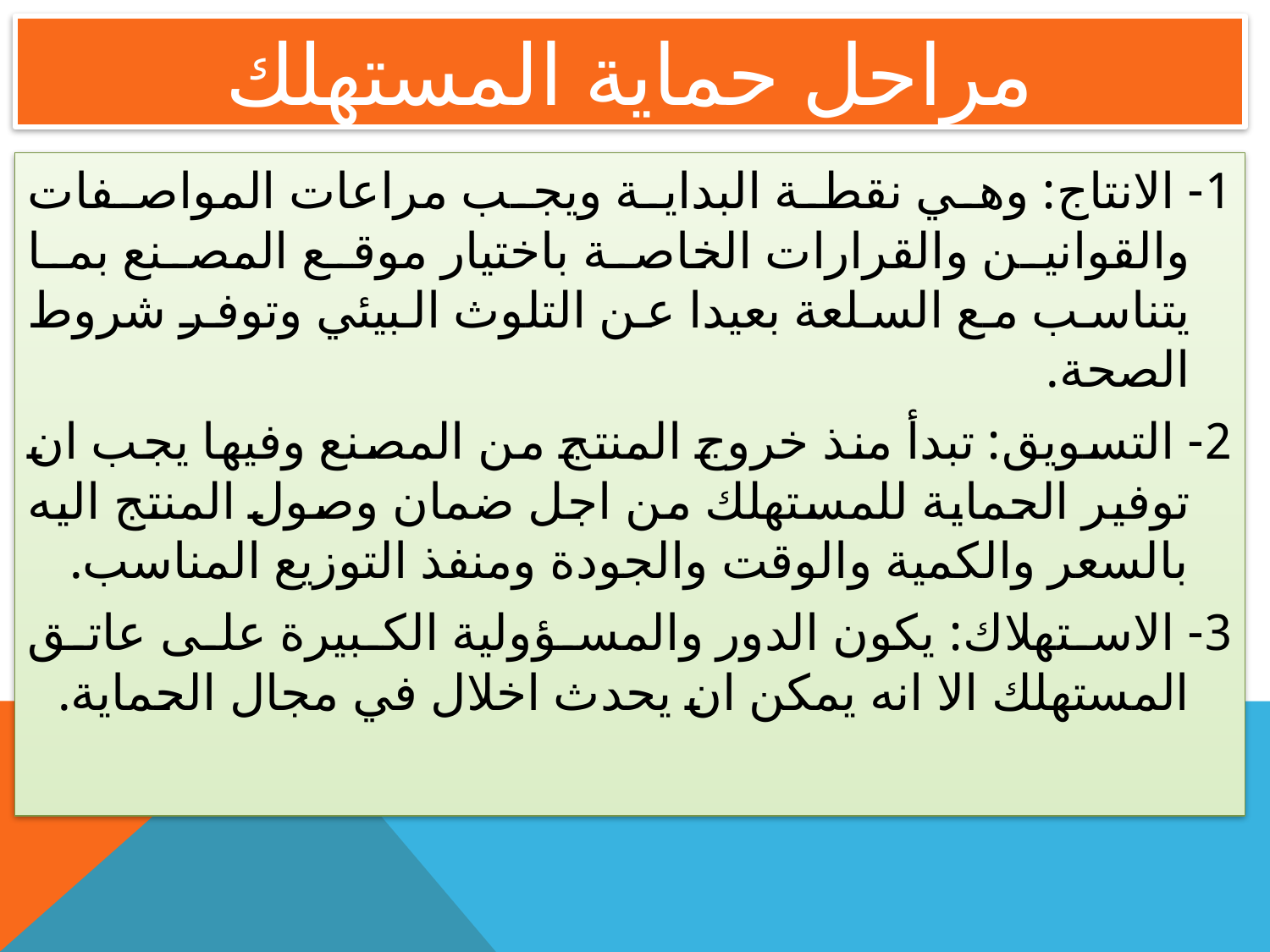

# مراحل حماية المستهلك
1- الانتاج: وهي نقطة البداية ويجب مراعات المواصفات والقوانين والقرارات الخاصة باختيار موقع المصنع بما يتناسب مع السلعة بعيدا عن التلوث البيئي وتوفر شروط الصحة.
2- التسويق: تبدأ منذ خروج المنتج من المصنع وفيها يجب ان توفير الحماية للمستهلك من اجل ضمان وصول المنتج اليه بالسعر والكمية والوقت والجودة ومنفذ التوزيع المناسب.
3- الاستهلاك: يكون الدور والمسؤولية الكبيرة على عاتق المستهلك الا انه يمكن ان يحدث اخلال في مجال الحماية.